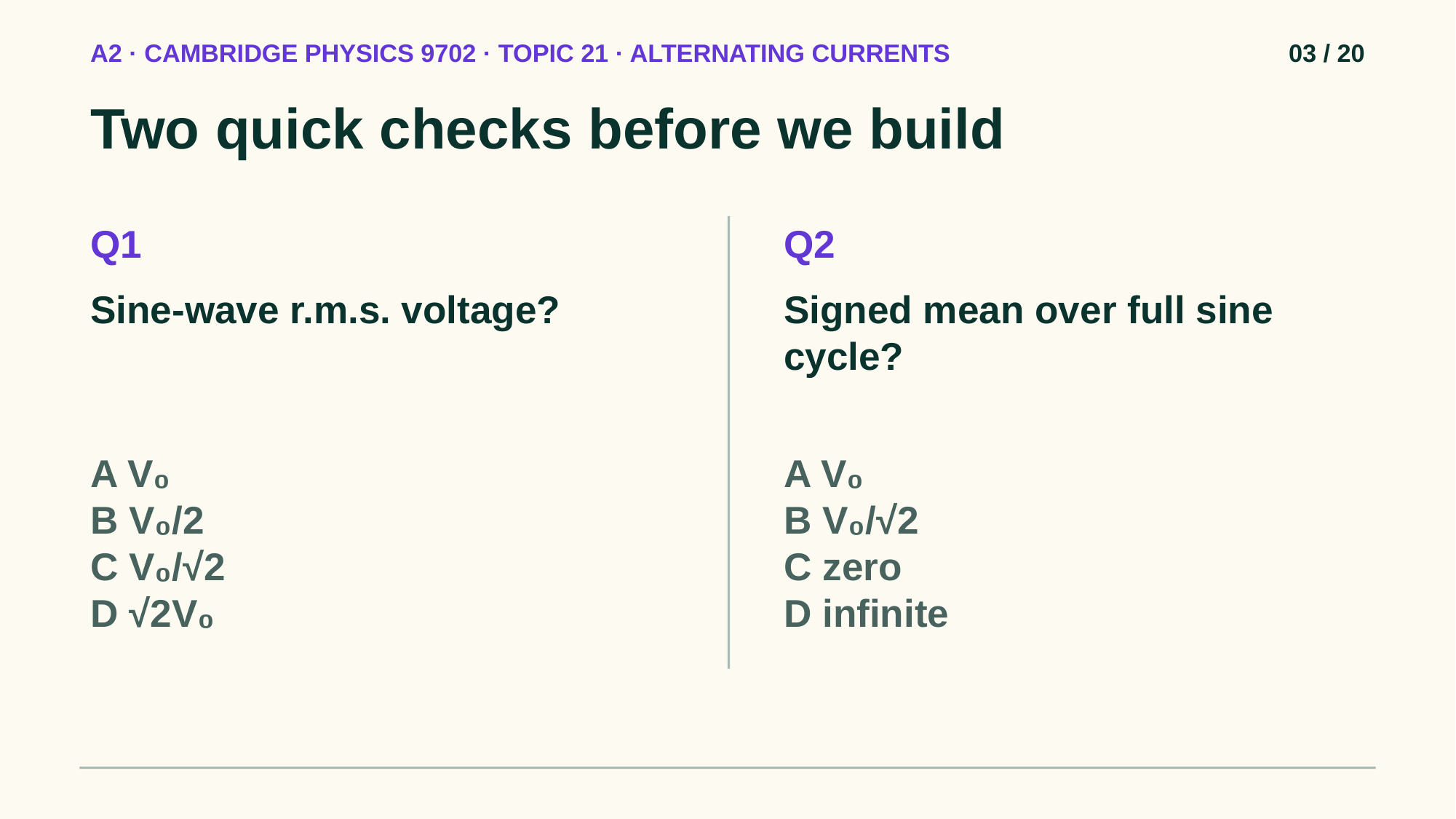

A2 · CAMBRIDGE PHYSICS 9702 · TOPIC 21 · ALTERNATING CURRENTS
03 / 20
Two quick checks before we build
Q1
Q2

Sine-wave r.m.s. voltage?
Signed mean over full sine cycle?
A V₀
B V₀/2
C V₀/√2
D √2V₀
A V₀
B V₀/√2
C zero
D infinite